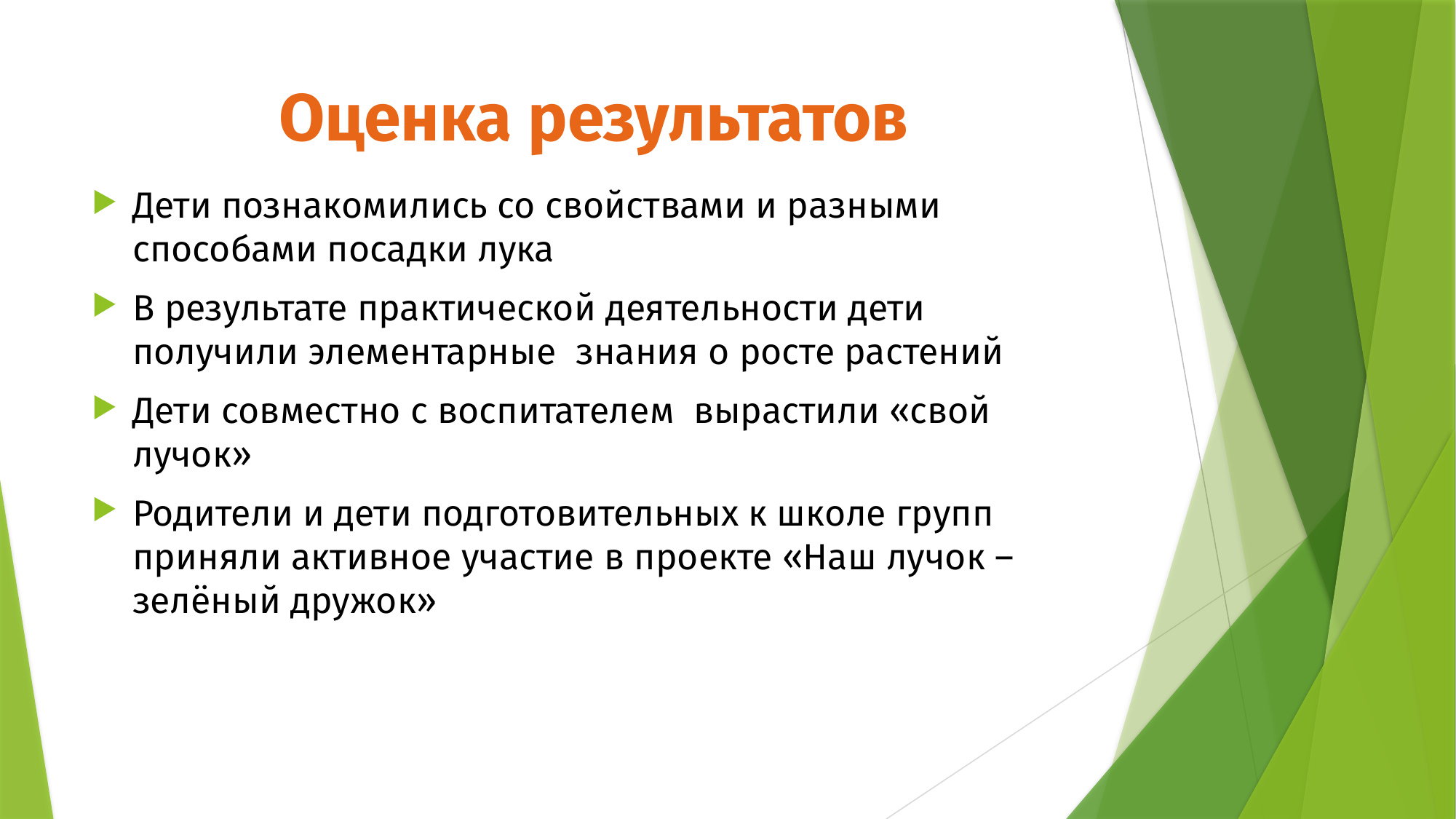

# Оценка результатов
Дети познакомились со свойствами и разными способами посадки лука
В результате практической деятельности дети получили элементарные  знания о росте растений
Дети совместно с воспитателем  вырастили «свой лучок»
Родители и дети подготовительных к школе групп приняли активное участие в проекте «Наш лучок – зелёный дружок»